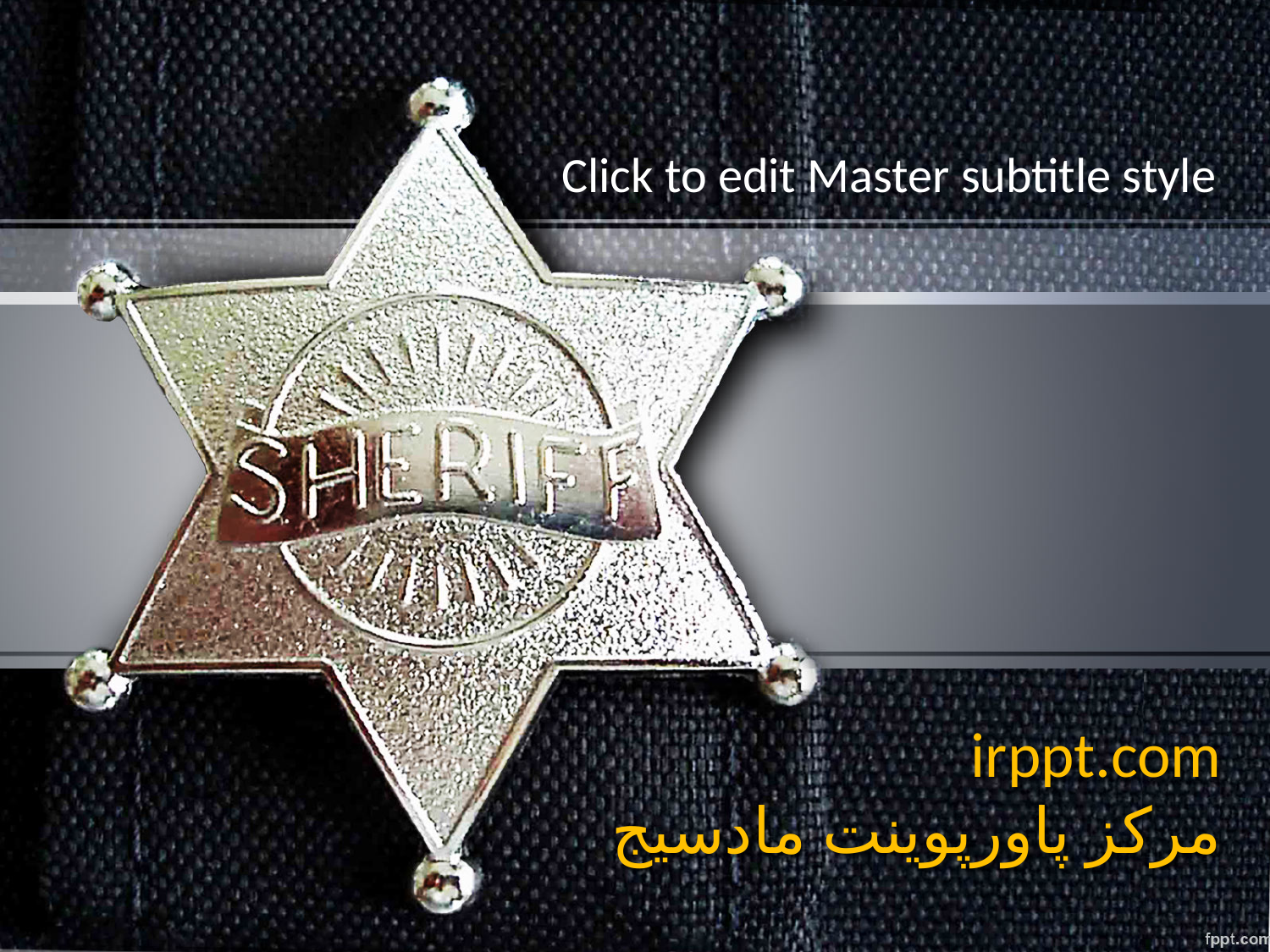

Click to edit Master subtitle style
# irppt.com مرکز پاورپوینت مادسیج